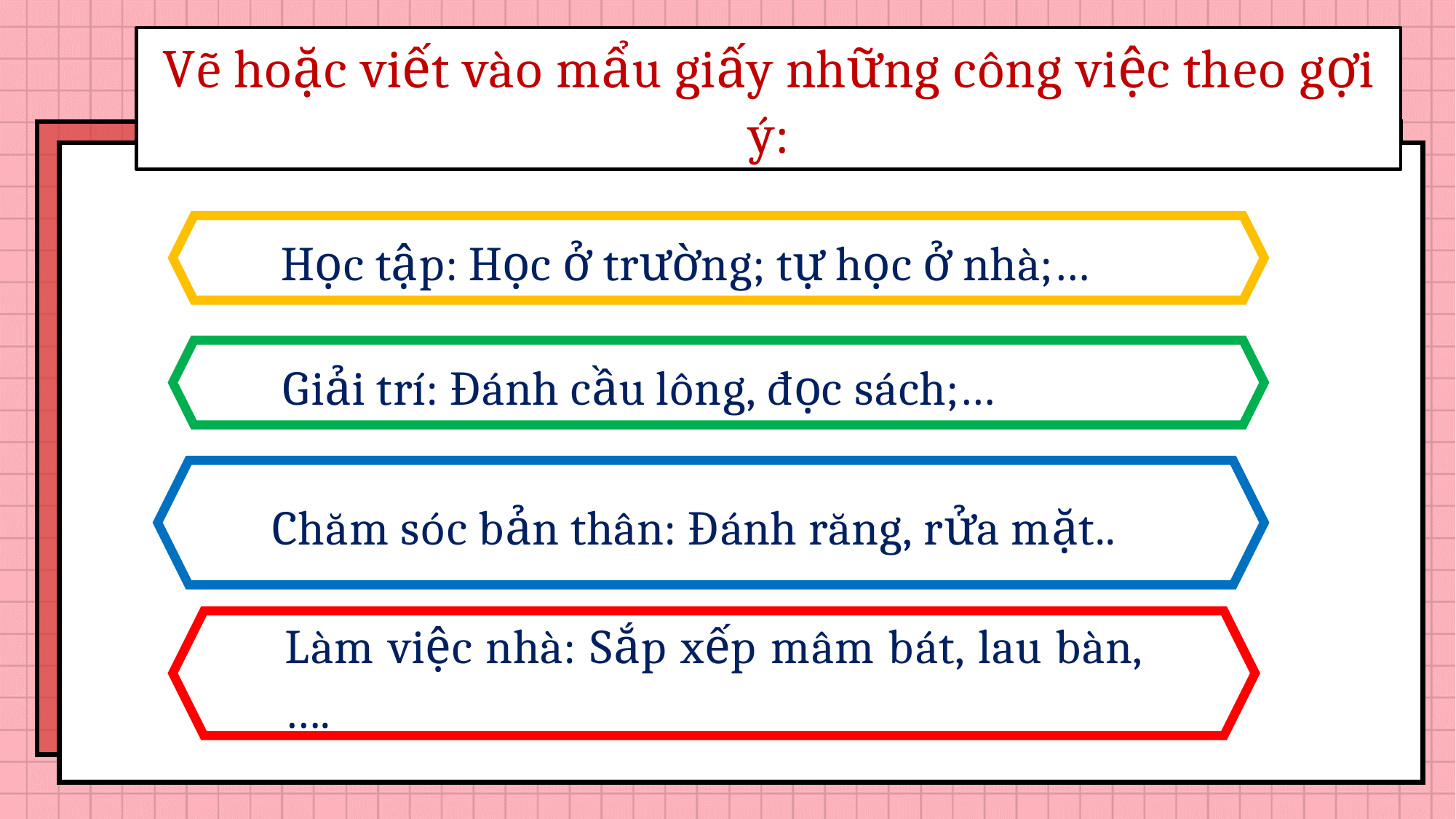

Vẽ hoặc viết vào mẩu giấy những công việc theo gợi ý:

Học tập: Học ở trường; tự học ở nhà;…
Giải trí: Đánh cầu lông, đọc sách;…
Chăm sóc bản thân: Đánh răng, rửa mặt..
Làm việc nhà: Sắp xếp mâm bát, lau bàn,….